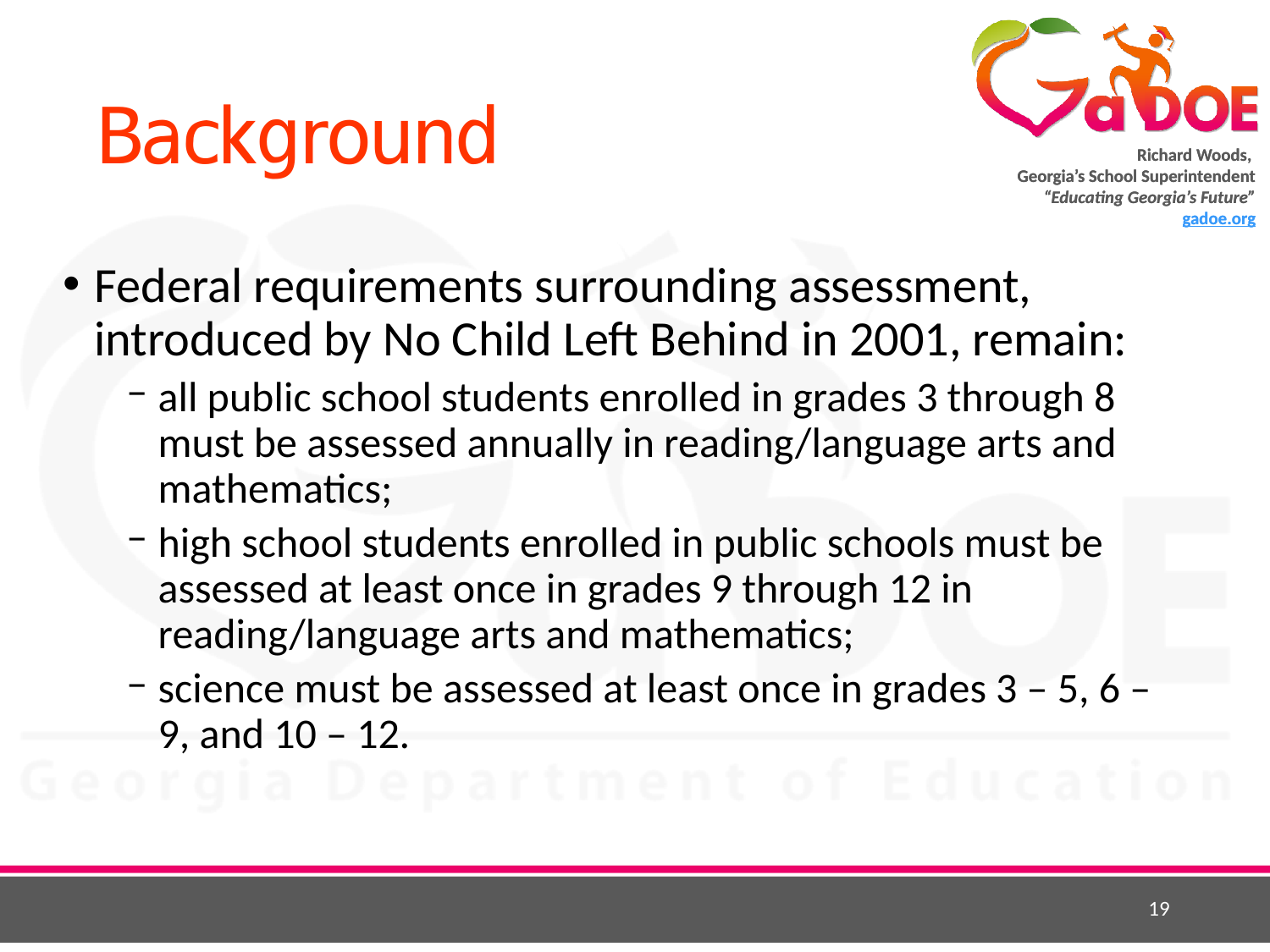

# Background
Federal requirements surrounding assessment, introduced by No Child Left Behind in 2001, remain:
all public school students enrolled in grades 3 through 8 must be assessed annually in reading/language arts and mathematics;
high school students enrolled in public schools must be assessed at least once in grades 9 through 12 in reading/language arts and mathematics;
science must be assessed at least once in grades 3 – 5, 6 – 9, and 10 – 12.
19